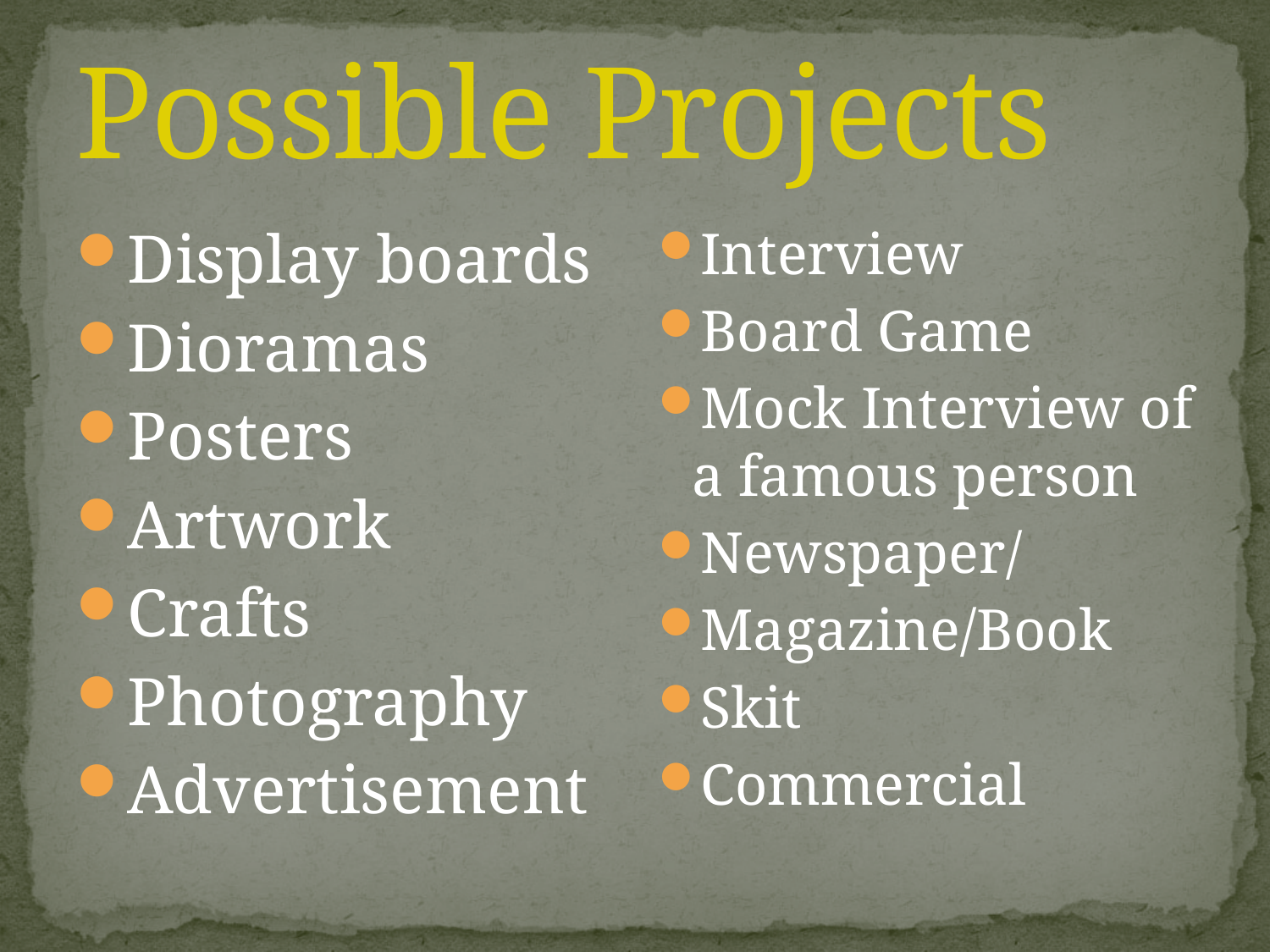

# Possible Projects
Display boards
Dioramas
Posters
Artwork
Crafts
Photography
Advertisement
Interview
Board Game
Mock Interview of a famous person
Newspaper/
Magazine/Book
Skit
Commercial